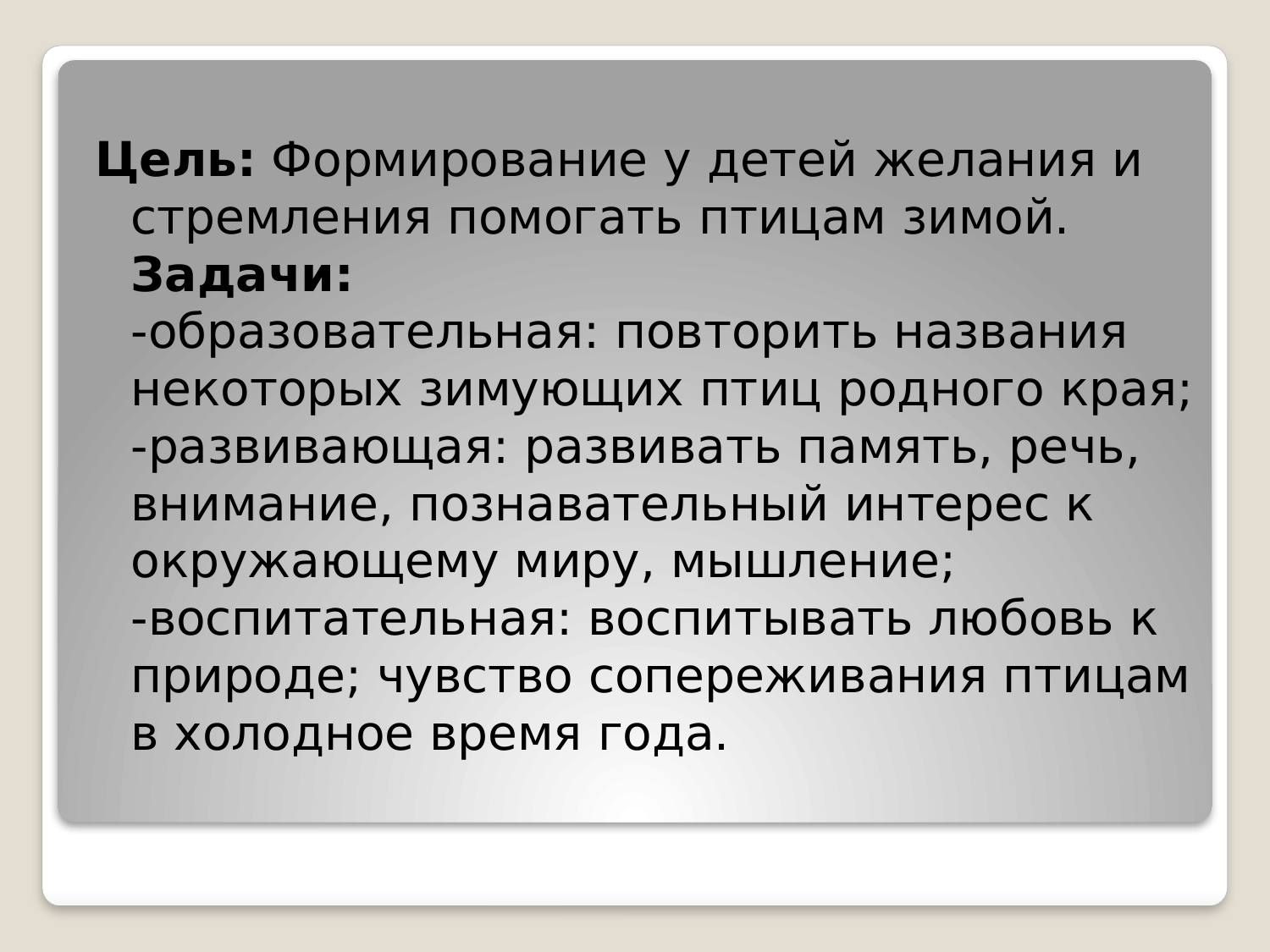

#
Цель: Формирование у детей желания и стремления помогать птицам зимой.
Задачи:
-образовательная: повторить названия некоторых зимующих птиц родного края;
-развивающая: развивать память, речь, внимание, познавательный интерес к окружающему миру, мышление;
-воспитательная: воспитывать любовь к природе; чувство сопереживания птицам в холодное время года.